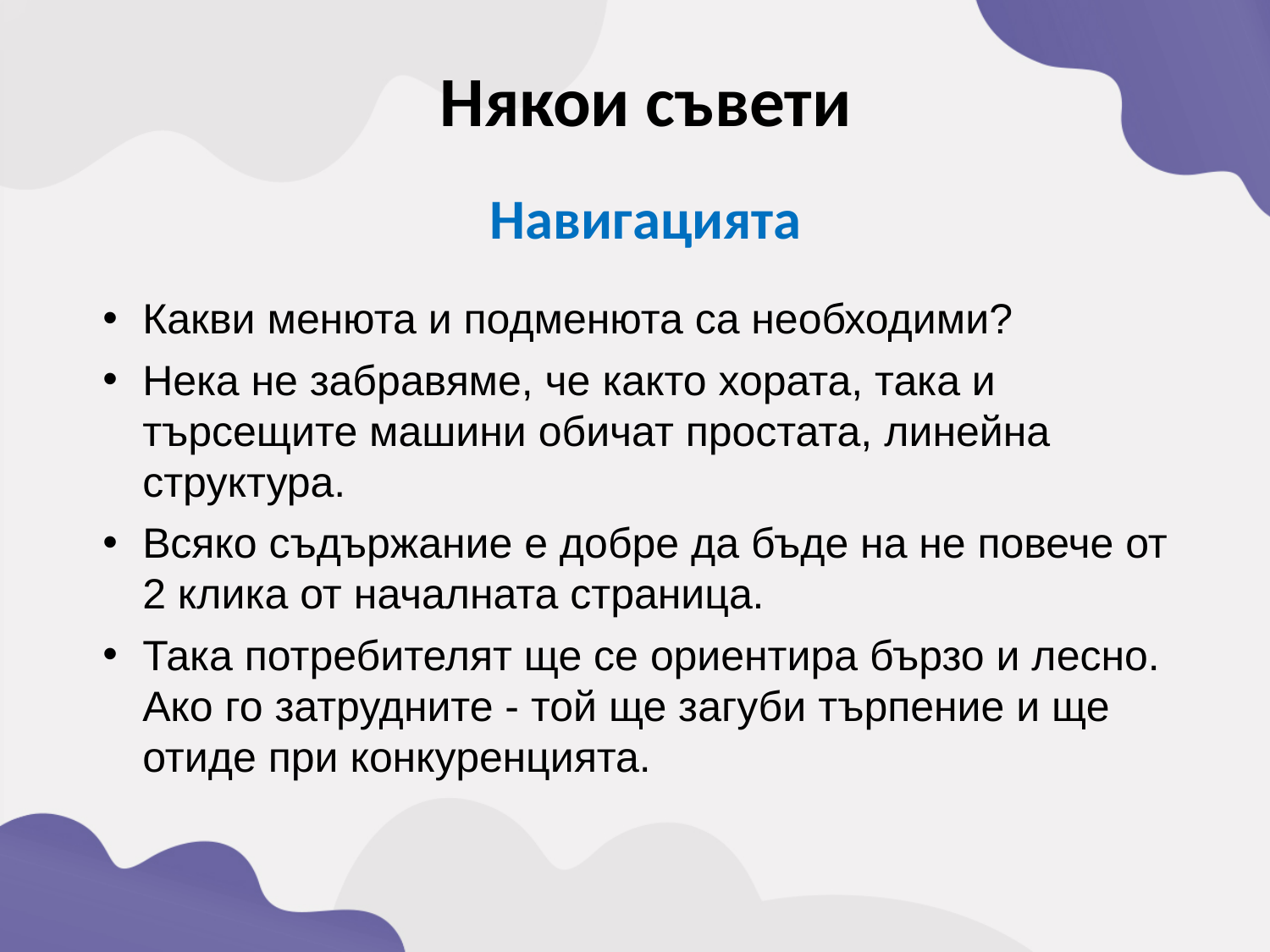

Някои съвети

Навигацията
Какви менюта и подменюта са необходими?
Нека не забравяме, че както хората, така и търсещите машини обичат простата, линейна структура.
Всяко съдържание е добре да бъде на не повече от 2 клика от началната страница.
Така потребителят ще се ориентира бързо и лесно. Ако го затрудните - той ще загуби търпение и ще отиде при конкуренцията.